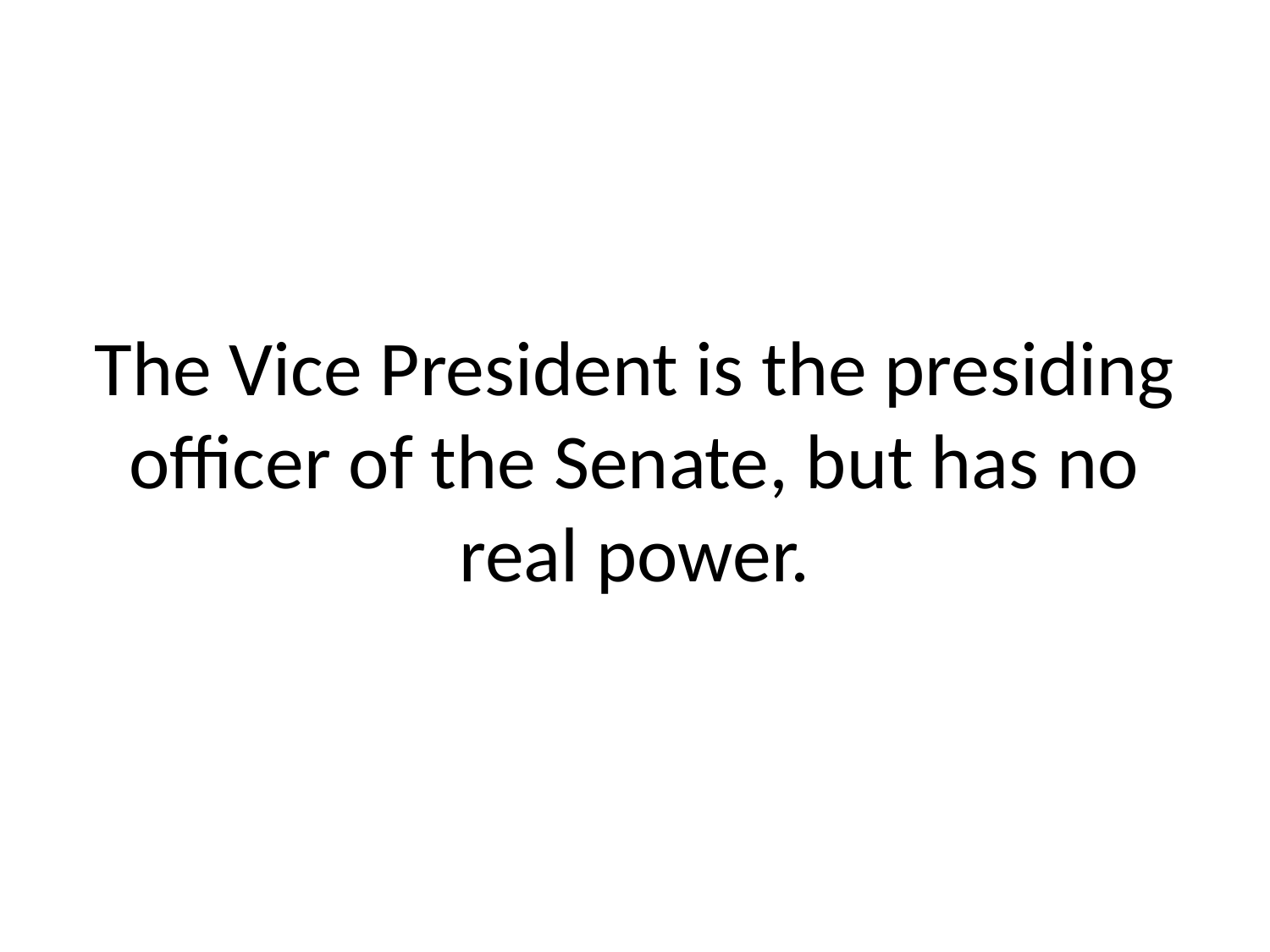

# The Vice President is the presiding officer of the Senate, but has no real power.